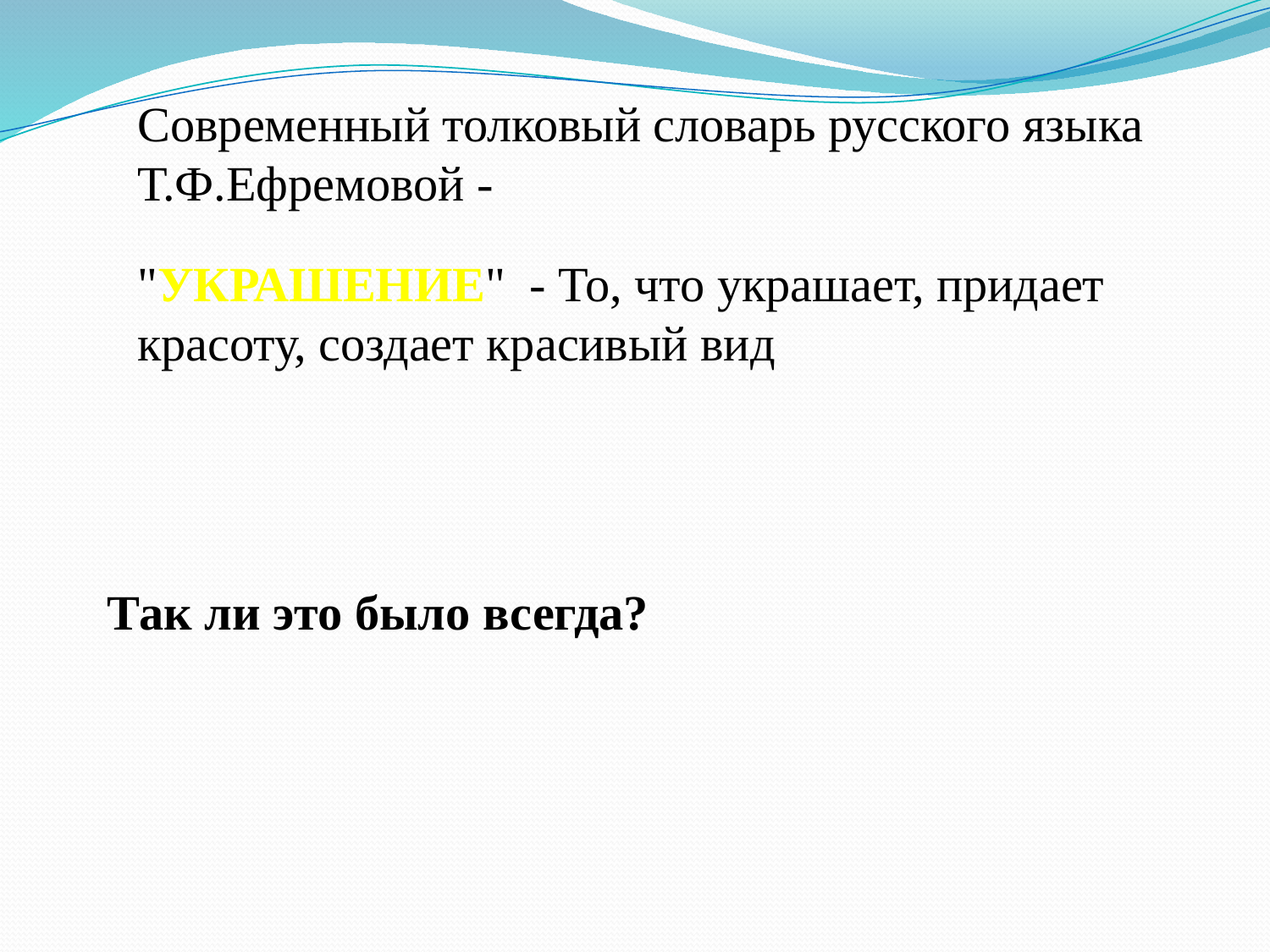

Современный толковый словарь русского языка Т.Ф.Ефремовой -
"УКРАШЕНИЕ"  - То, что украшает, придает красоту, создает красивый вид

Так ли это было всегда?